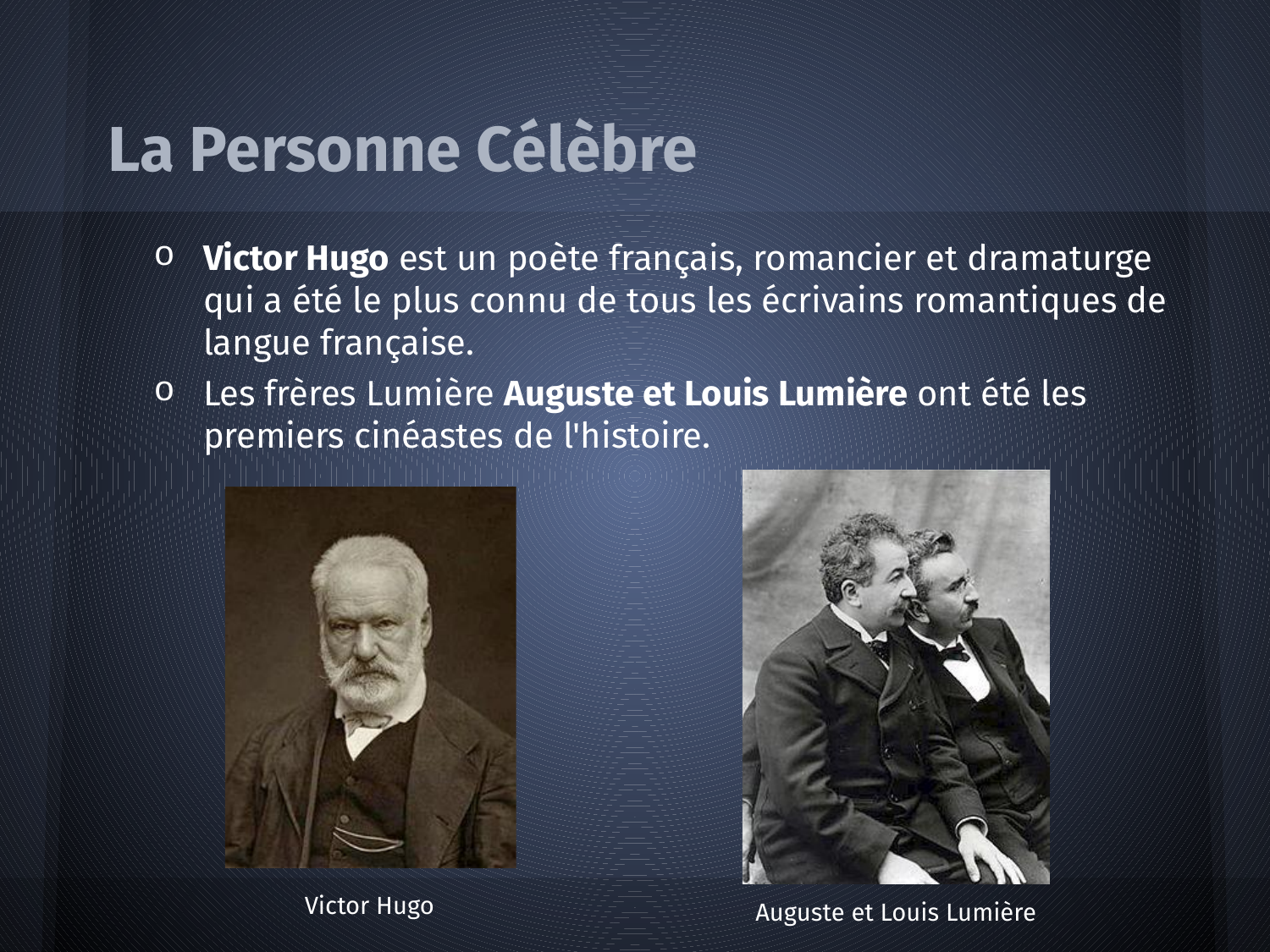

# La Personne Célèbre
Victor Hugo est un poète français, romancier et dramaturge qui a été le plus connu de tous les écrivains romantiques de langue française.
Les frères Lumière Auguste et Louis Lumière ont été les premiers cinéastes de l'histoire.

Victor Hugo
Auguste et Louis Lumière